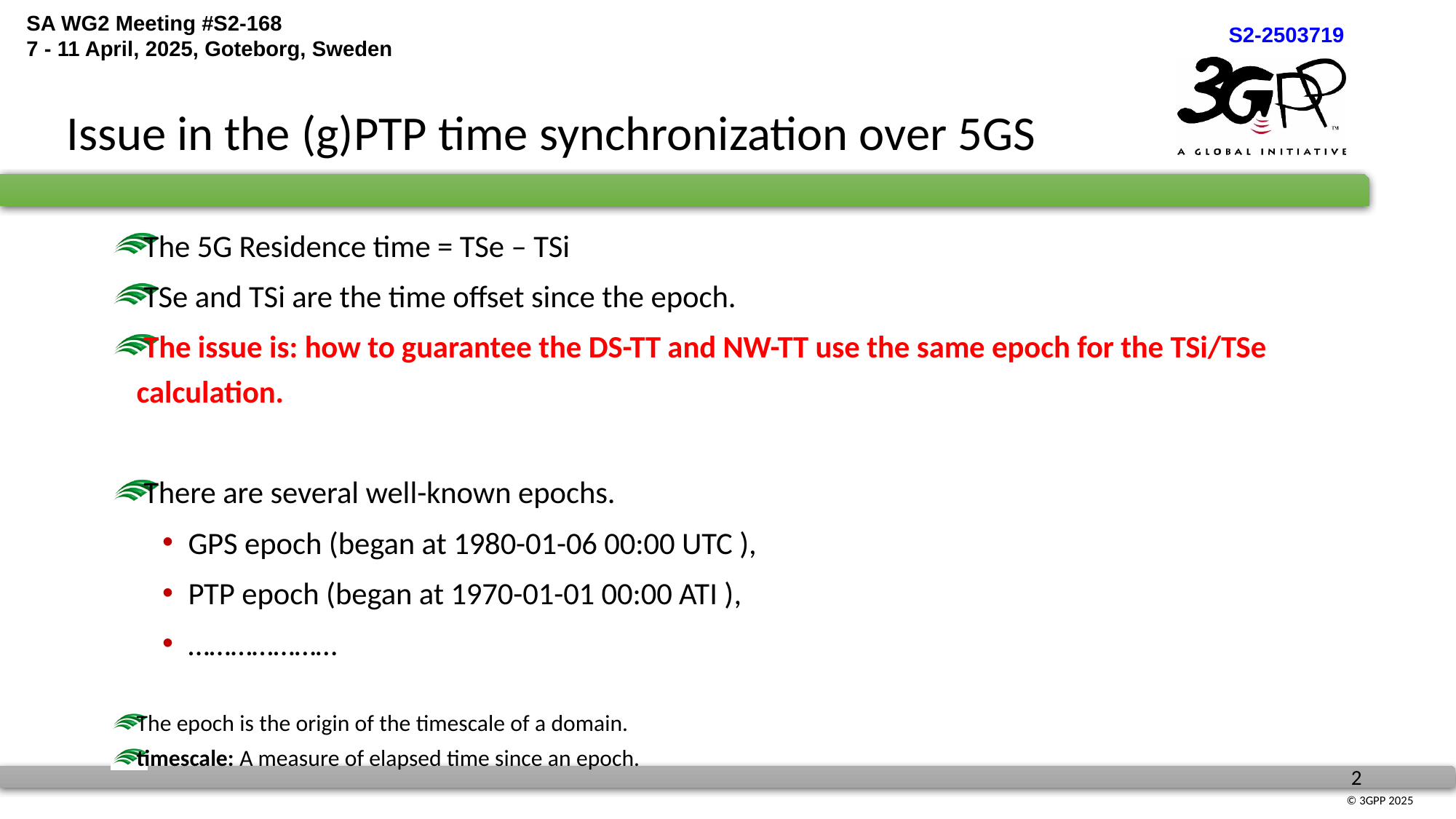

# Issue in the (g)PTP time synchronization over 5GS
The 5G Residence time = TSe – TSi
TSe and TSi are the time offset since the epoch.
The issue is: how to guarantee the DS-TT and NW-TT use the same epoch for the TSi/TSe calculation.

There are several well-known epochs.
GPS epoch (began at 1980-01-06 00:00 UTC ),
PTP epoch (began at 1970-01-01 00:00 ATI ),
…………………

The epoch is the origin of the timescale of a domain.
timescale: A measure of elapsed time since an epoch.